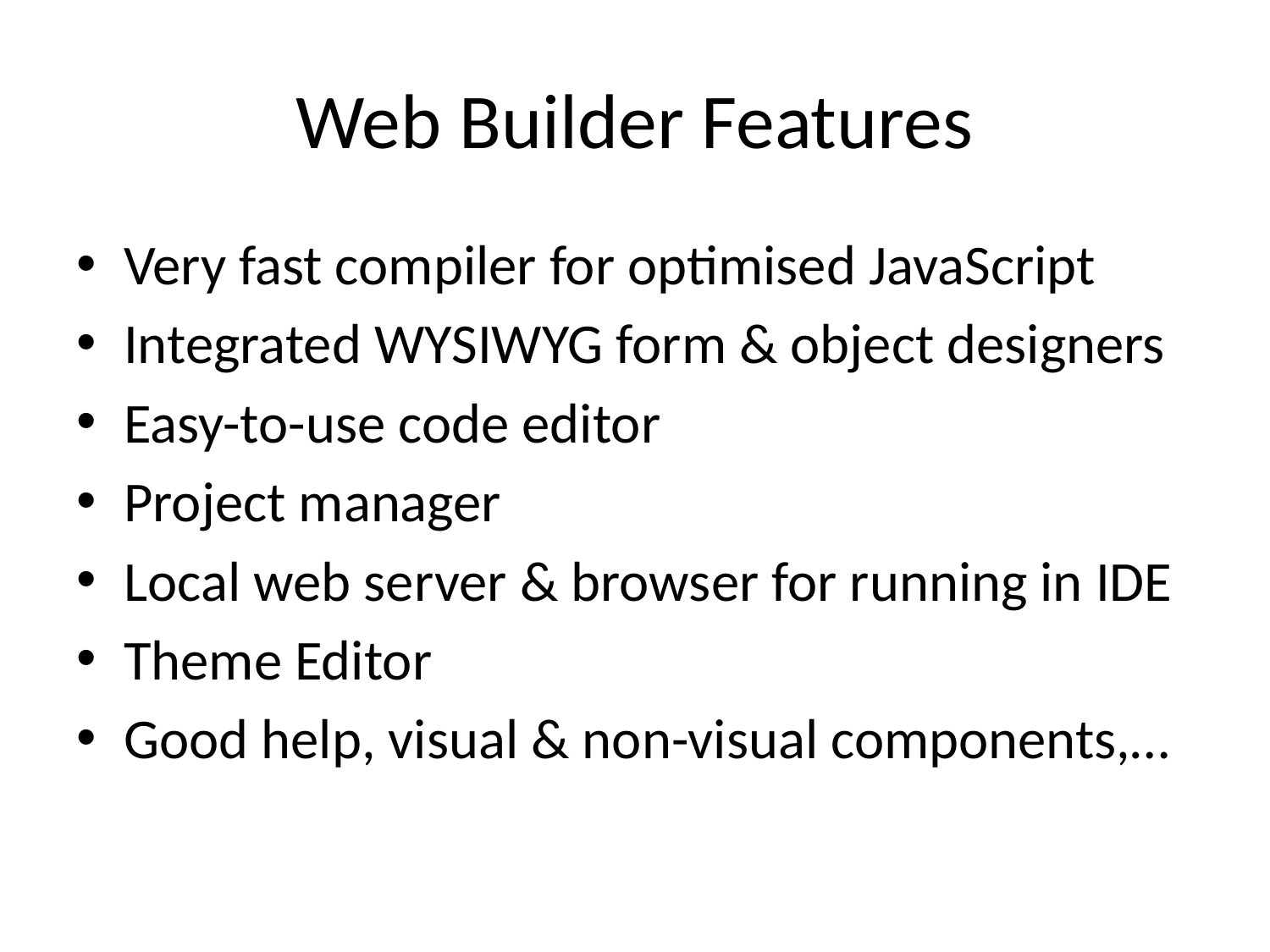

# Web Builder Features
Very fast compiler for optimised JavaScript
Integrated WYSIWYG form & object designers
Easy-to-use code editor
Project manager
Local web server & browser for running in IDE
Theme Editor
Good help, visual & non-visual components,…